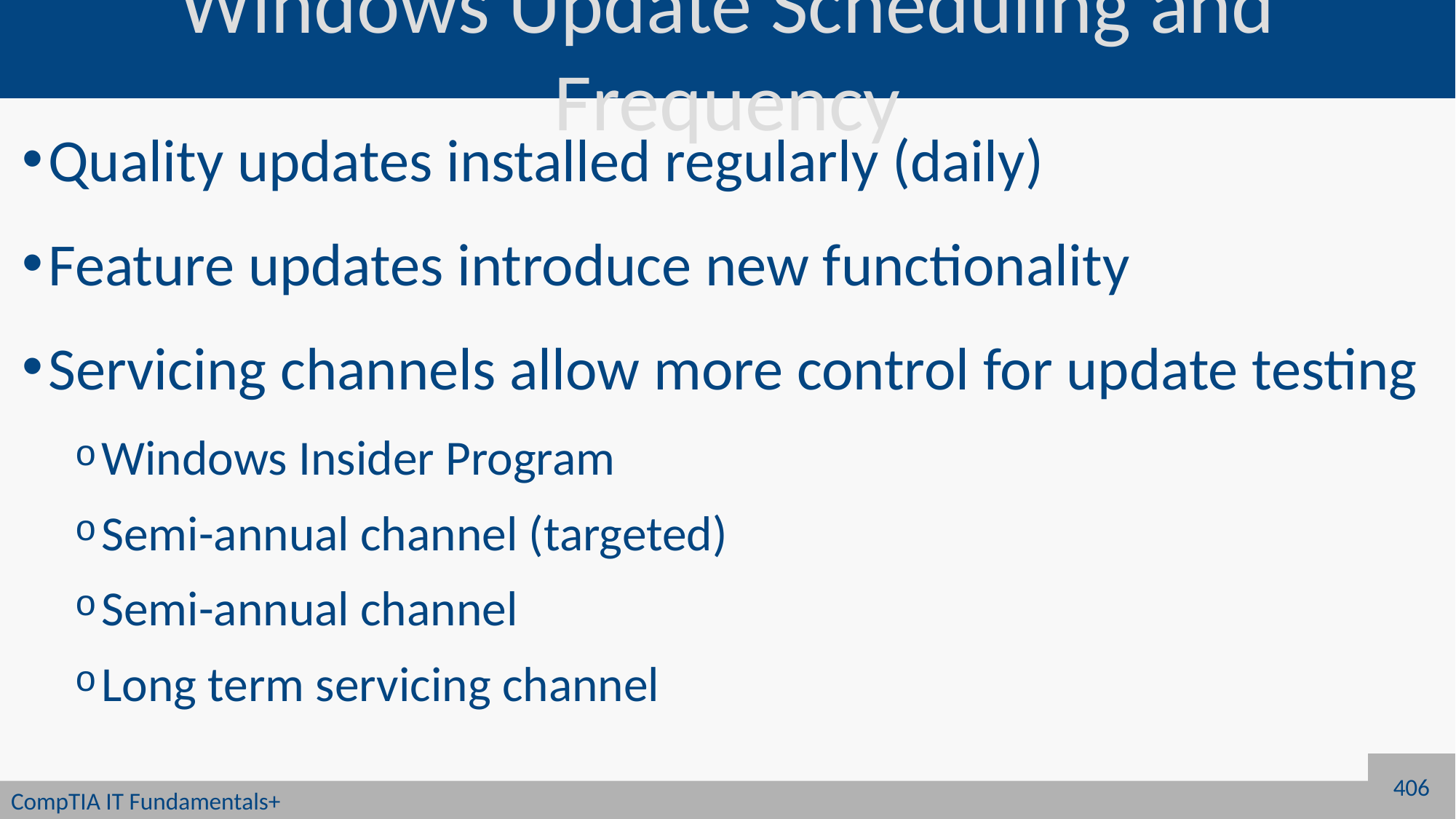

# Windows Update Scheduling and Frequency
Quality updates installed regularly (daily)
Feature updates introduce new functionality
Servicing channels allow more control for update testing
Windows Insider Program
Semi-annual channel (targeted)
Semi-annual channel
Long term servicing channel

406
CompTIA IT Fundamentals+